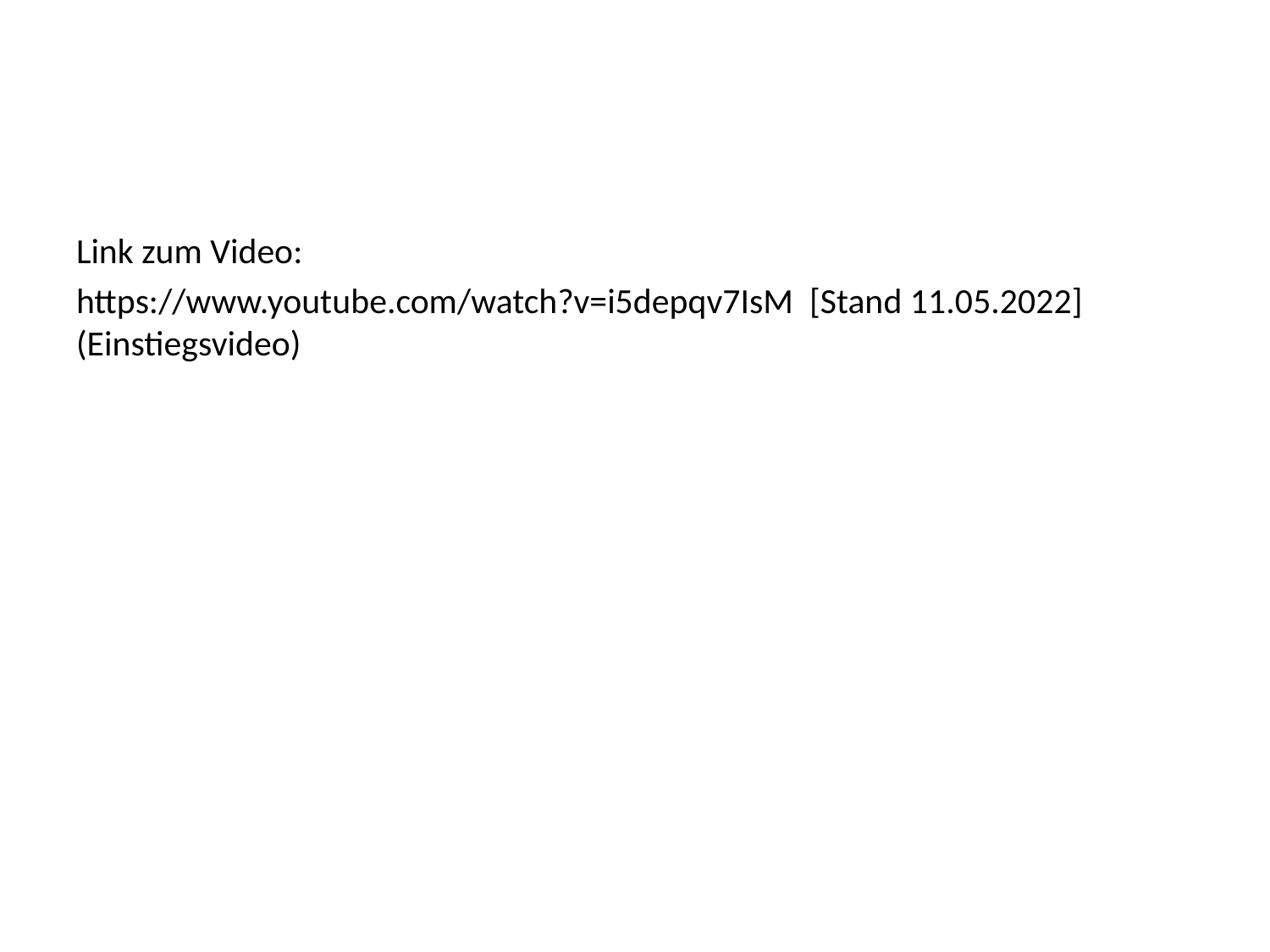

#
Link zum Video:
https://www.youtube.com/watch?v=i5depqv7IsM  [Stand 11.05.2022] (Einstiegsvideo)